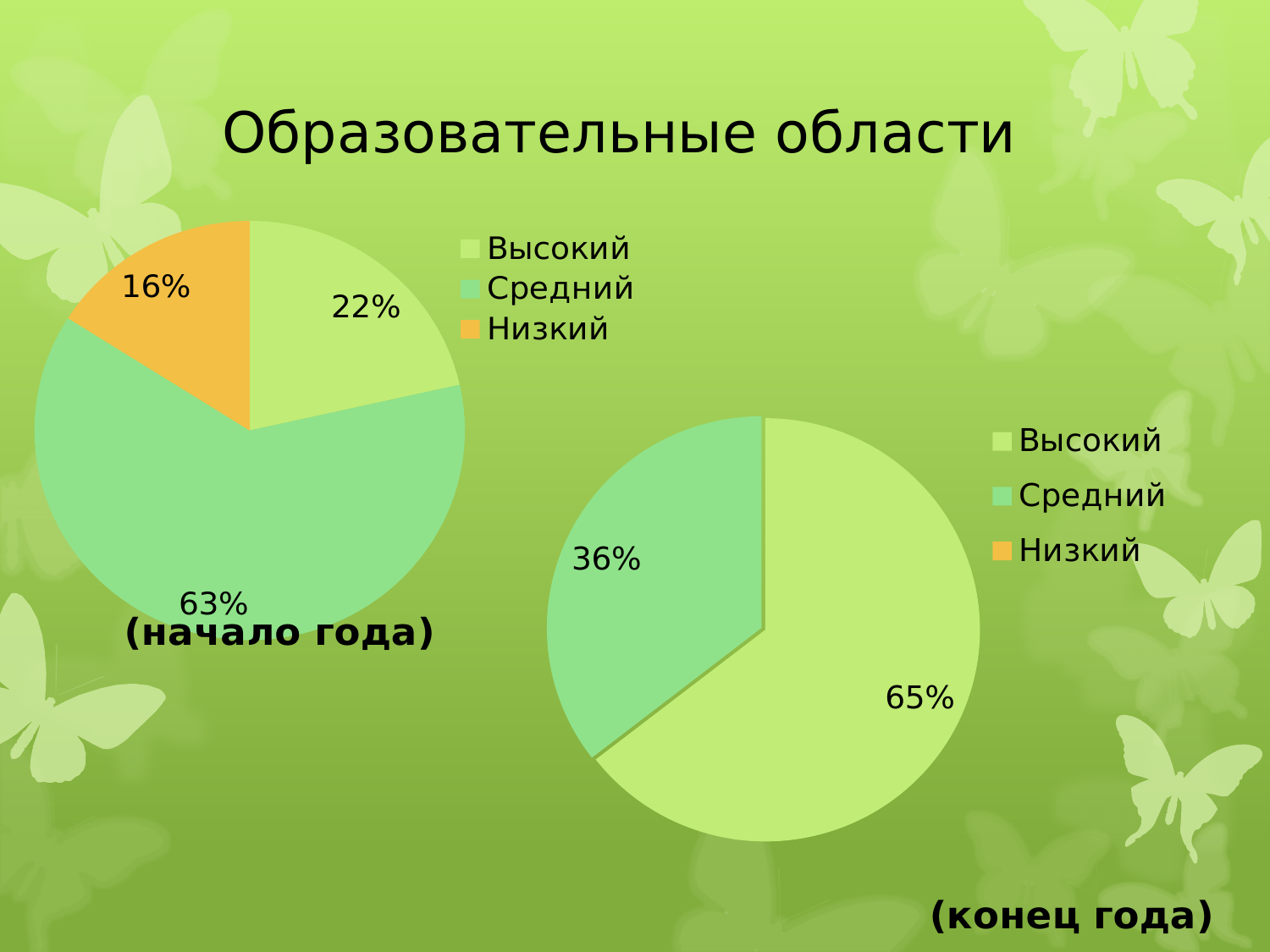

# Образовательные области

### Chart:

| Category | (начало года) |
|---|---|
| Высокий | 0.215 |
| Средний  | 0.625 |
| Низкий | 0.16 |

### Chart:

| Category | (конец года) |
|---|---|
| Высокий | 0.645 |
| Средний | 0.355 |
| Низкий | 0.0 |